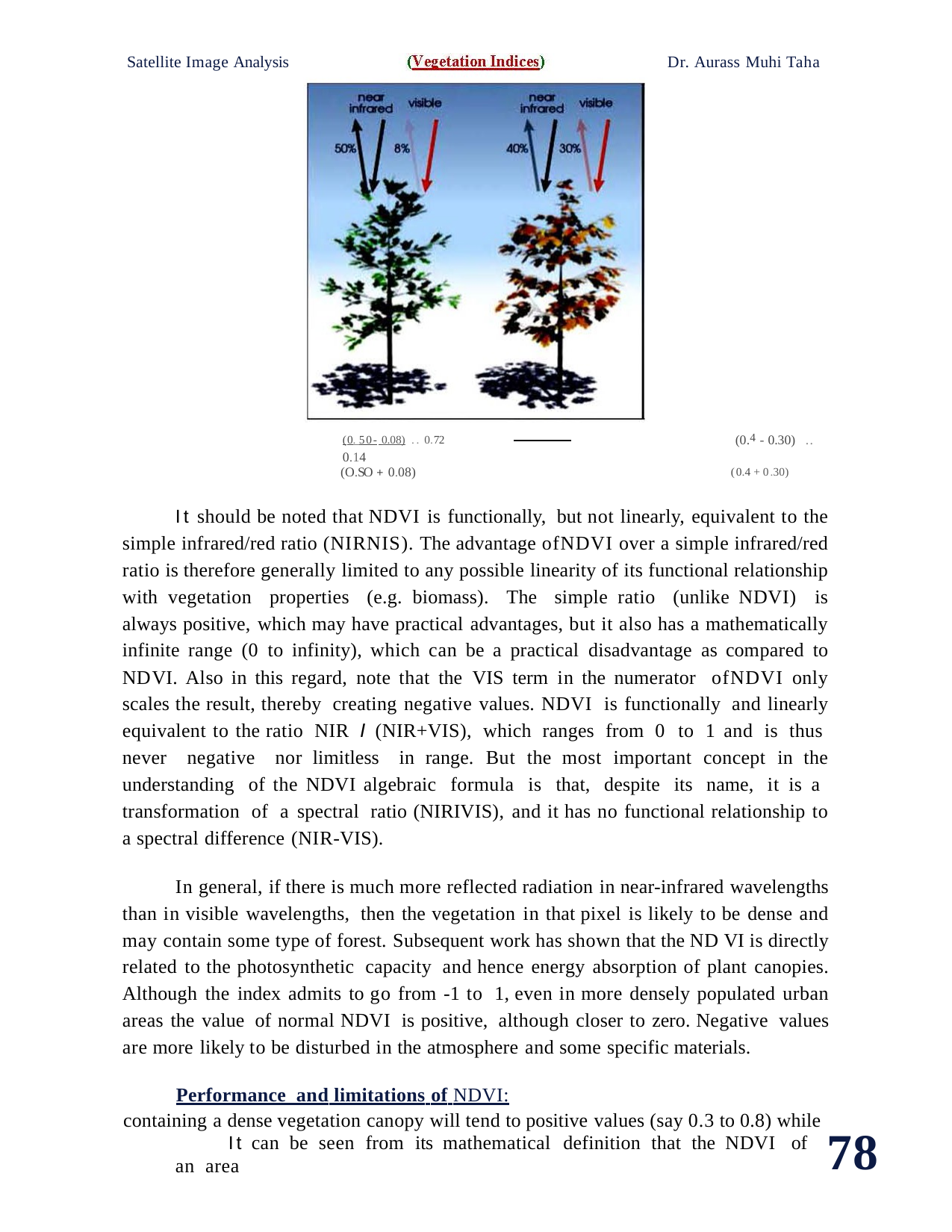

Satellite Image Analysis
Dr. Aurass Muhi Taha

(0. 50- 0.08)  .. 0.72	(0.4 - 0.30)   .. 0.14
(O.SO + 0.08)	(0.4 +0.30)

It should be noted that NDVI is functionally,  but not linearly, equivalent to the simple infrared/red ratio (NIRNIS). The advantage ofNDVI over a simple infrared/red ratio is therefore generally limited to any possible linearity of its functional relationship with vegetation  properties  (e.g. biomass).  The  simple ratio  (unlike NDVI)  is always positive, which may have practical advantages, but it also has a mathematically infinite range (0 to infinity), which can be a practical disadvantage as compared to NDVI. Also in this regard, note that the VIS term in the numerator  ofNDVI only scales the result, thereby  creating negative values. NDVI  is functionally  and linearly equivalent to the ratio  NIR  I (NIR+VIS),  which  ranges  from  0  to  1 and  is  thus  never  negative  nor limitless  in range. But the most important concept in the understanding  of the NDVI algebraic  formula  is  that,  despite  its  name,  it is a  transformation  of  a spectral  ratio (NIRIVIS), and it has no functional relationship to a spectral difference (NIR-VIS).

In general, if there is much more reflected radiation in near-infrared wavelengths than in visible wavelengths,  then the vegetation in that pixel is likely to be dense and may contain some type of forest. Subsequent work has shown that the ND VI is directly related to the photosynthetic  capacity  and hence energy absorption of plant canopies. Although the index admits to go from -1 to  1, even in more densely populated urban areas the value  of normal NDVI  is positive,  although closer to zero. Negative  values are more likely to be disturbed in the atmosphere and some specific materials.

Performance  and limitations of NDVI:

It can  be  seen  from  its  mathematical  definition  that  the  NDVI   of  an  area

containing a dense vegetation canopy will tend to positive values (say 0.3 to 0.8) while
78